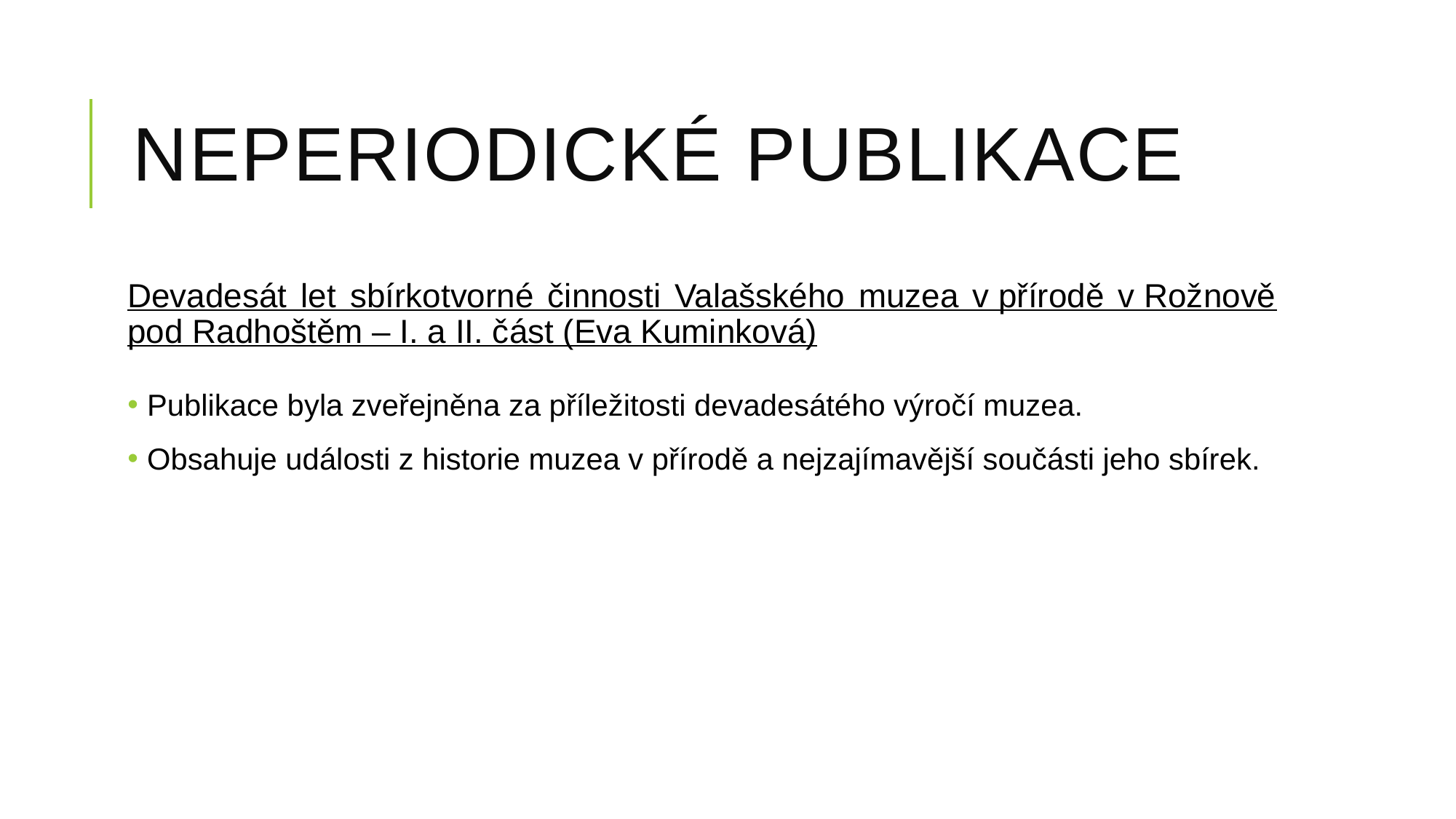

# Neperiodické publikace
Devadesát let sbírkotvorné činnosti Valašského muzea v přírodě v Rožnově pod Radhoštěm – I. a II. část (Eva Kuminková)
 Publikace byla zveřejněna za příležitosti devadesátého výročí muzea.
 Obsahuje události z historie muzea v přírodě a nejzajímavější součásti jeho sbírek.